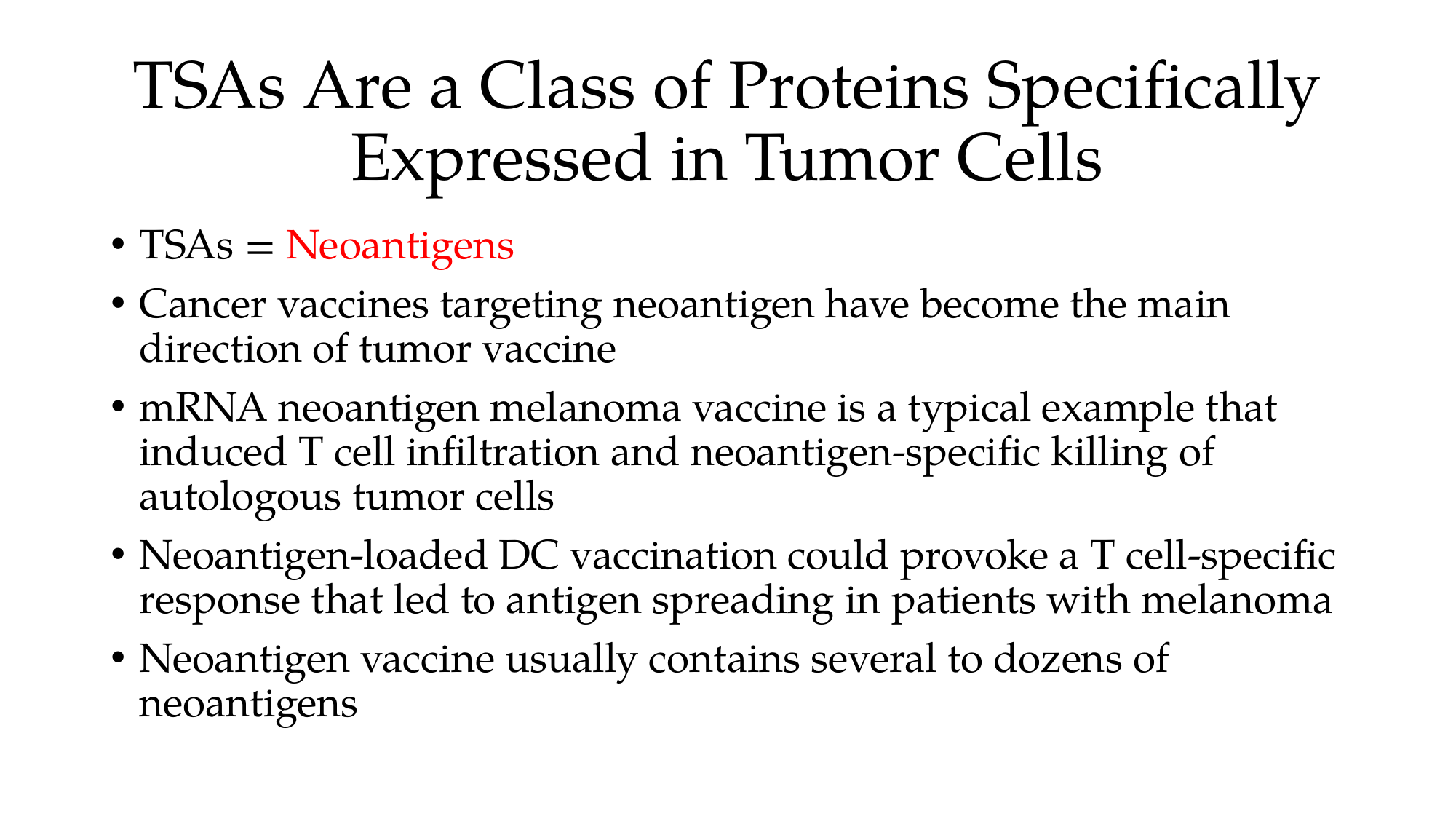

# TSAs Are a Class of Proteins Specifically Expressed in Tumor Cells
TSAs = Neoantigens
Cancer vaccines targeting neoantigen have become the main direction of tumor vaccine
mRNA neoantigen melanoma vaccine is a typical example that induced T cell infiltration and neoantigen-specific killing of autologous tumor cells
Neoantigen-loaded DC vaccination could provoke a T cell-specific response that led to antigen spreading in patients with melanoma
Neoantigen vaccine usually contains several to dozens of neoantigens